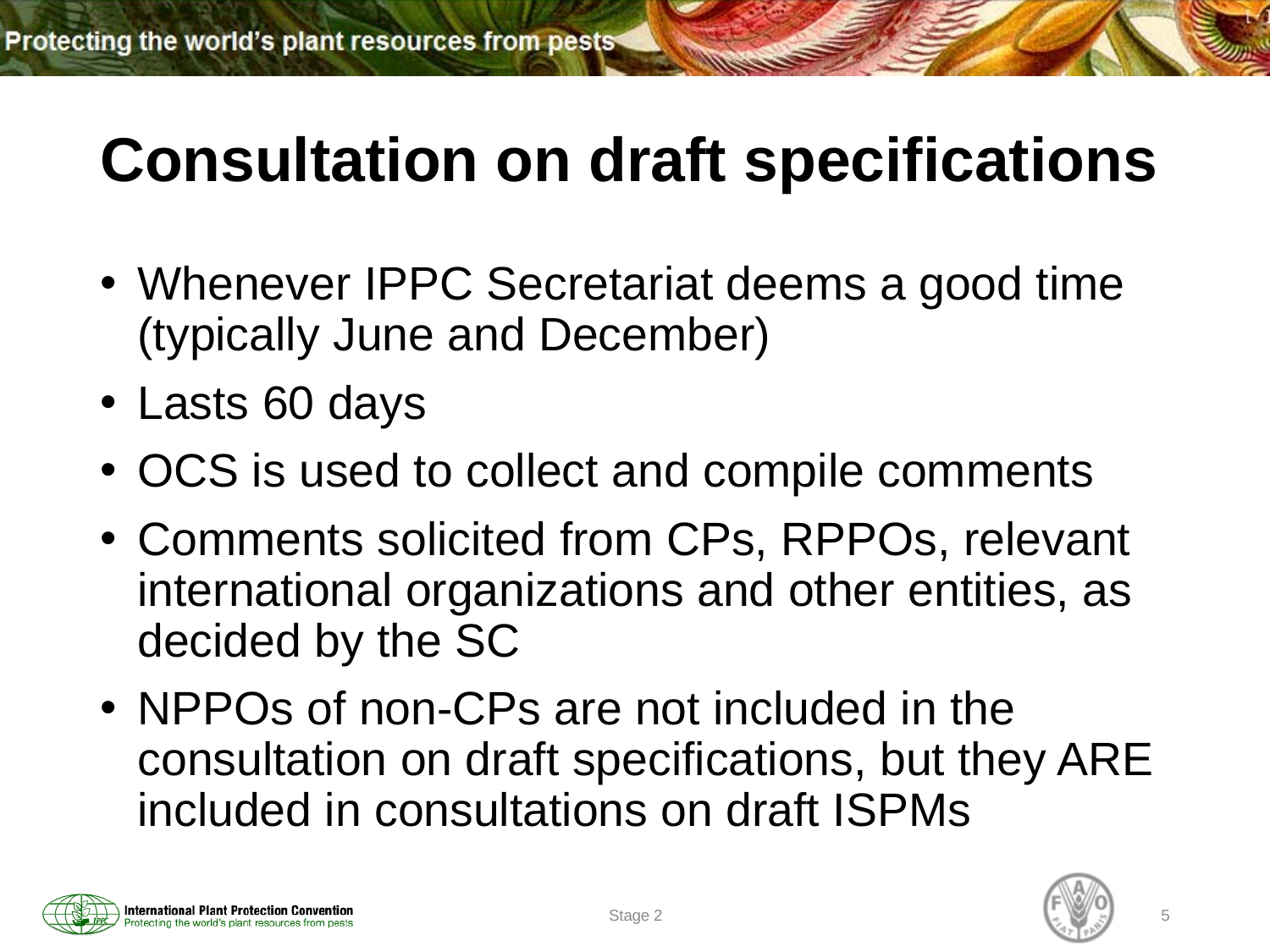

# Consultation on draft specifications
Whenever IPPC Secretariat deems a good time (typically June and December)
Lasts 60 days
OCS is used to collect and compile comments
Comments solicited from CPs, RPPOs, relevant international organizations and other entities, as decided by the SC
NPPOs of non-CPs are not included in the consultation on draft specifications, but they ARE included in consultations on draft ISPMs
Stage 2
5